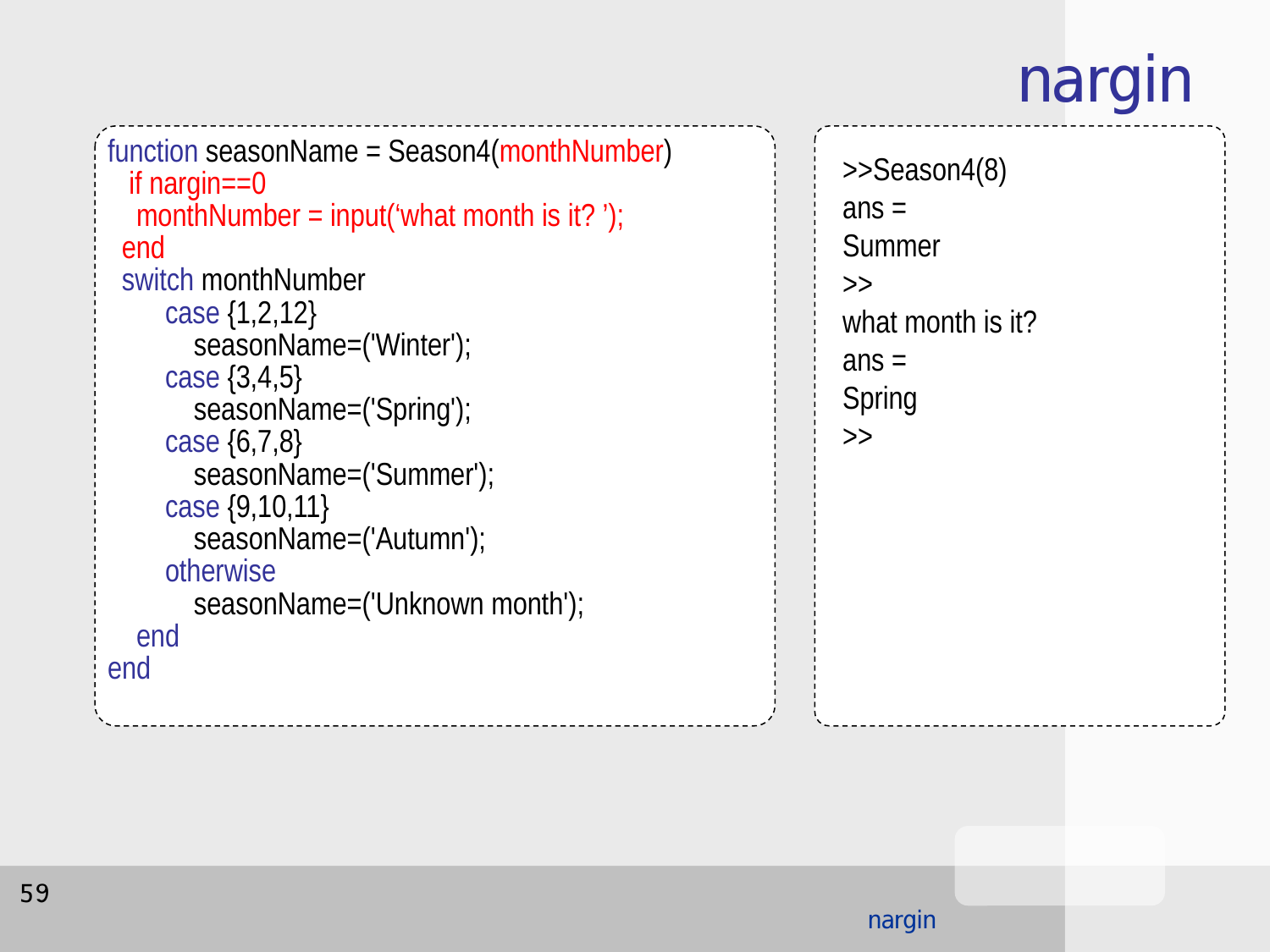

nargin

function seasonName = Season4(monthNumber)
   if nargin==0
    monthNumber = input(‘what month is it? ’);
  end
  switch monthNumber
        case {1,2,12}
            seasonName=('Winter');
        case {3,4,5}
            seasonName=('Spring');
        case {6,7,8}
            seasonName=('Summer');
        case {9,10,11}
            seasonName=('Autumn');
        otherwise
            seasonName=('Unknown month');
    end
end
>>Season4(8)
ans =
Summer
>>Season4()
what month is it? 3
ans =
Spring
>>
59
nargin